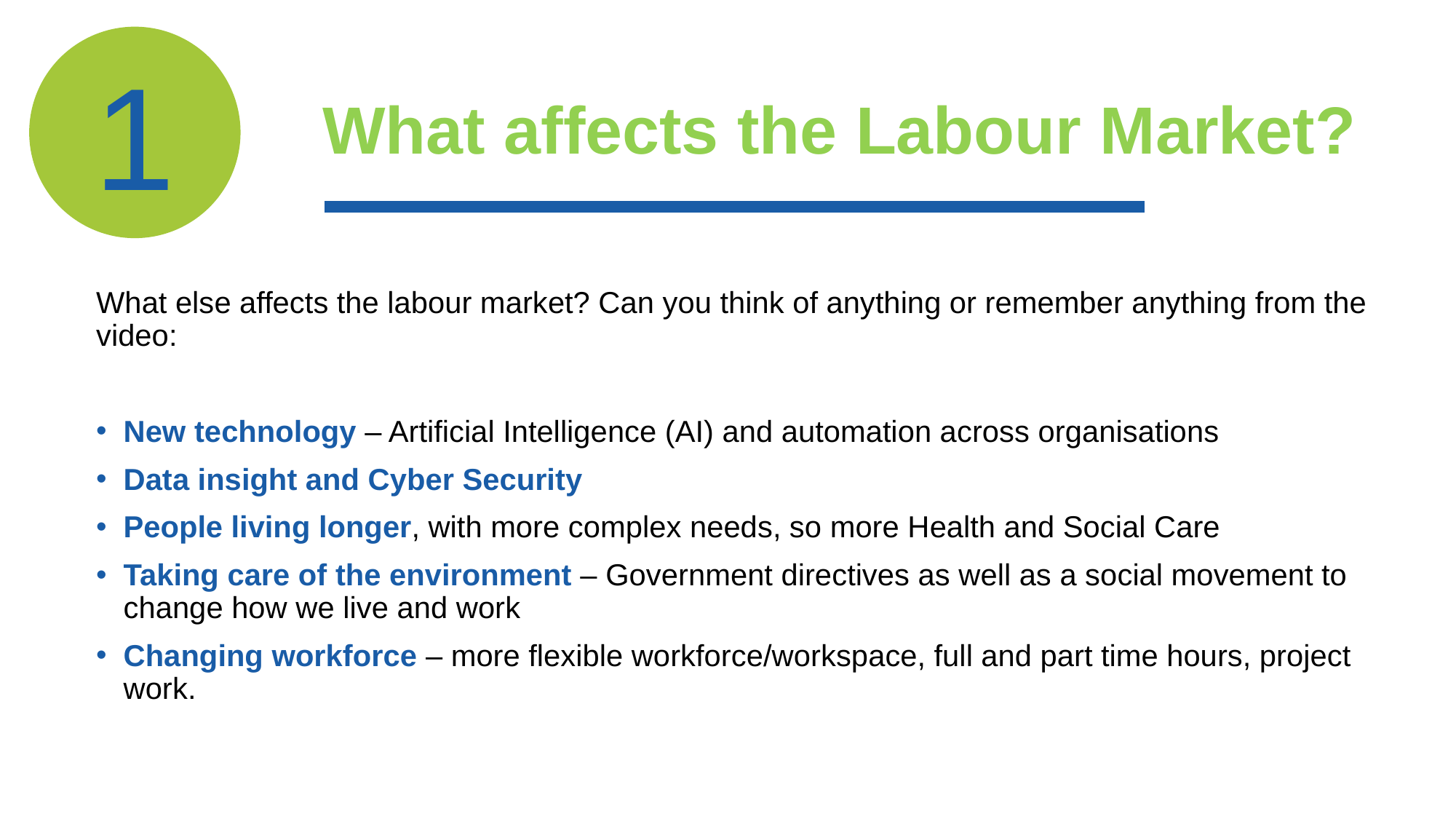

1
# What affects the Labour Market?
What else affects the labour market? Can you think of anything or remember anything from the video:

New technology – Artificial Intelligence (AI) and automation across organisations
Data insight and Cyber Security
People living longer, with more complex needs, so more Health and Social Care
Taking care of the environment – Government directives as well as a social movement to change how we live and work
Changing workforce – more flexible workforce/workspace, full and part time hours, project work.